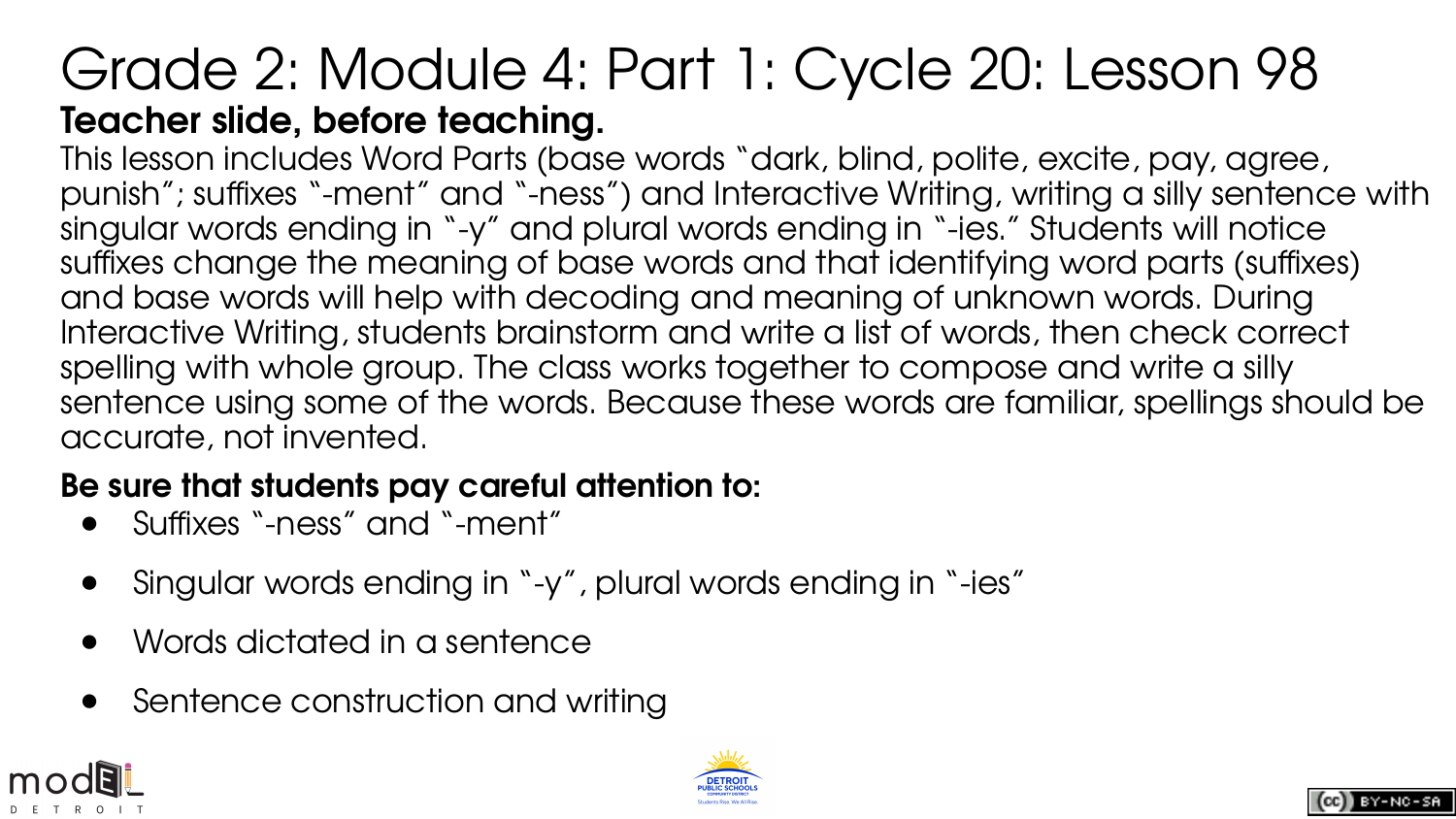

# Grade 2: Module 4: Part 1: Cycle 20: Lesson 98
Teacher slide, before teaching.
This lesson includes Word Parts (base words “dark, blind, polite, excite, pay, agree, punish”; suffixes “-ment” and “-ness”) and Interactive Writing, writing a silly sentence with singular words ending in “-y” and plural words ending in “-ies.” Students will notice suffixes change the meaning of base words and that identifying word parts (suffixes) and base words will help with decoding and meaning of unknown words. During Interactive Writing, students brainstorm and write a list of words, then check correct spelling with whole group. The class works together to compose and write a silly sentence using some of the words. Because these words are familiar, spellings should be accurate, not invented.
Be sure that students pay careful attention to:
Suffixes “-ness” and “-ment”
Singular words ending in “-y”, plural words ending in “-ies”
Words dictated in a sentence
Sentence construction and writing